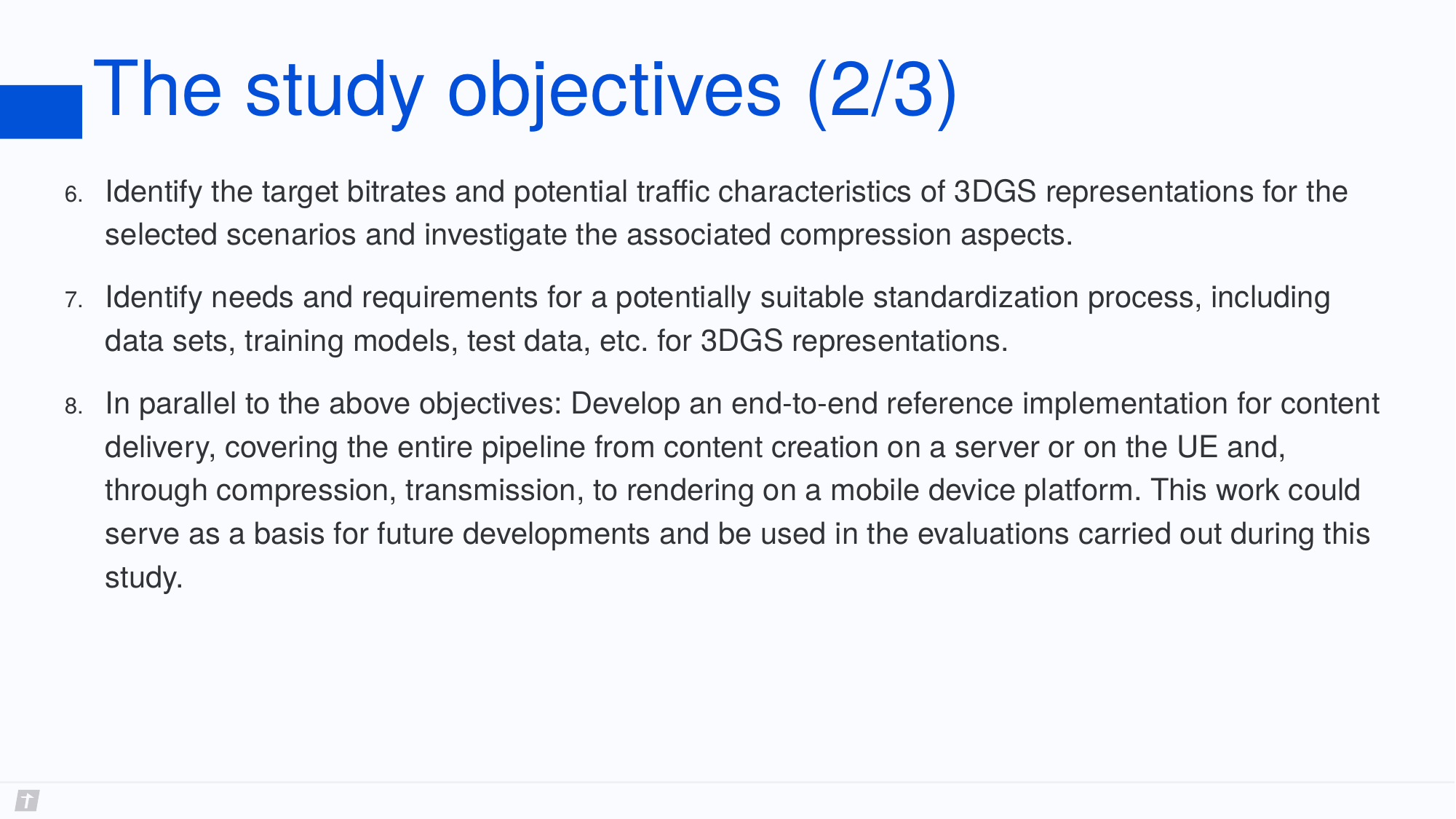

# The study objectives (2/3)
Identify the target bitrates and potential traffic characteristics of 3DGS representations for the selected scenarios and investigate the associated compression aspects.
Identify needs and requirements for a potentially suitable standardization process, including data sets, training models, test data, etc. for 3DGS representations.
In parallel to the above objectives: Develop an end-to-end reference implementation for content delivery, covering the entire pipeline from content creation on a server or on the UE and, through compression, transmission, to rendering on a mobile device platform. This work could serve as a basis for future developments and be used in the evaluations carried out during this study.